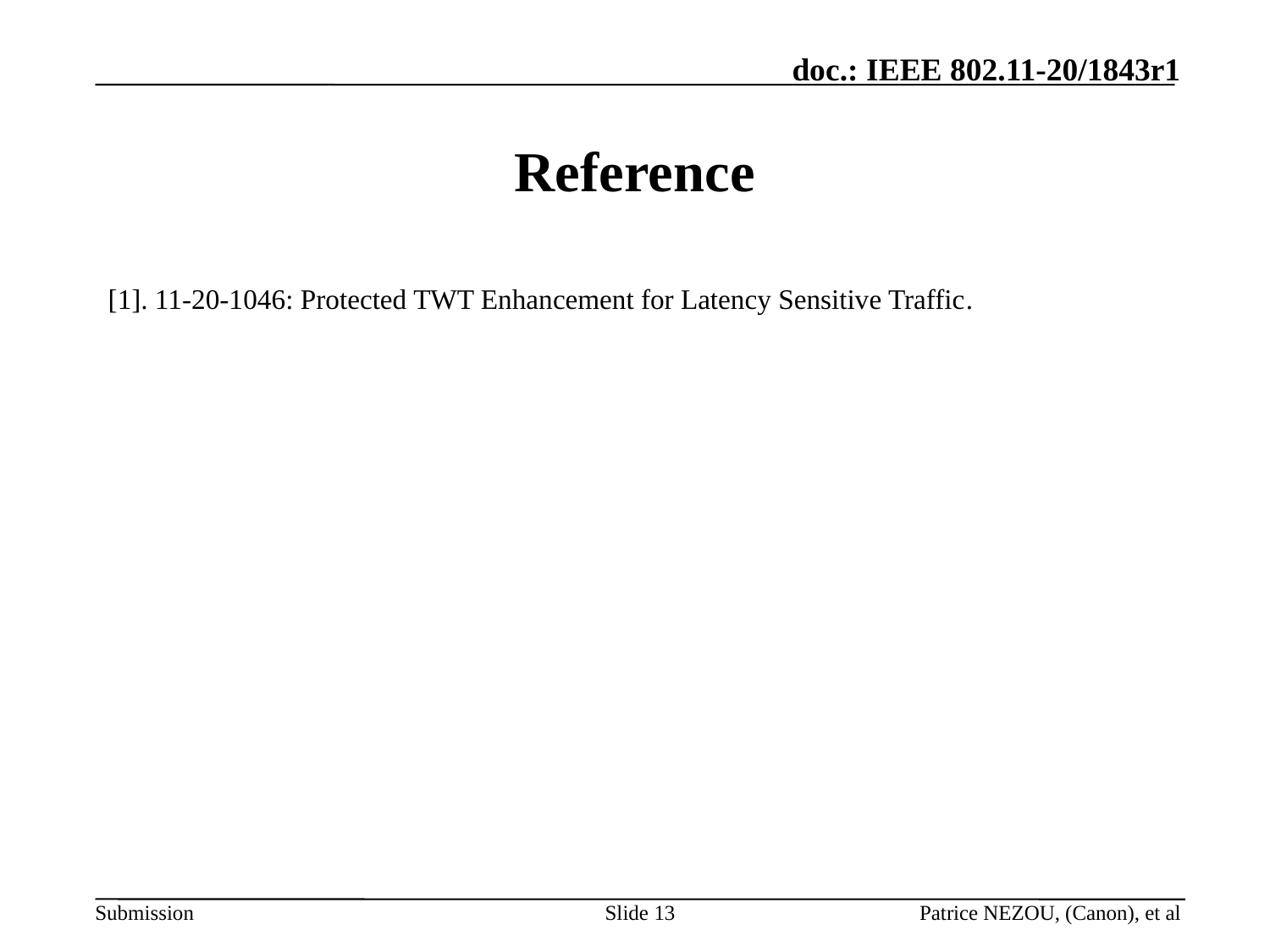

# Reference
[1]. 11-20-1046: Protected TWT Enhancement for Latency Sensitive Traffic.
Slide 13
Patrice NEZOU, (Canon), et al